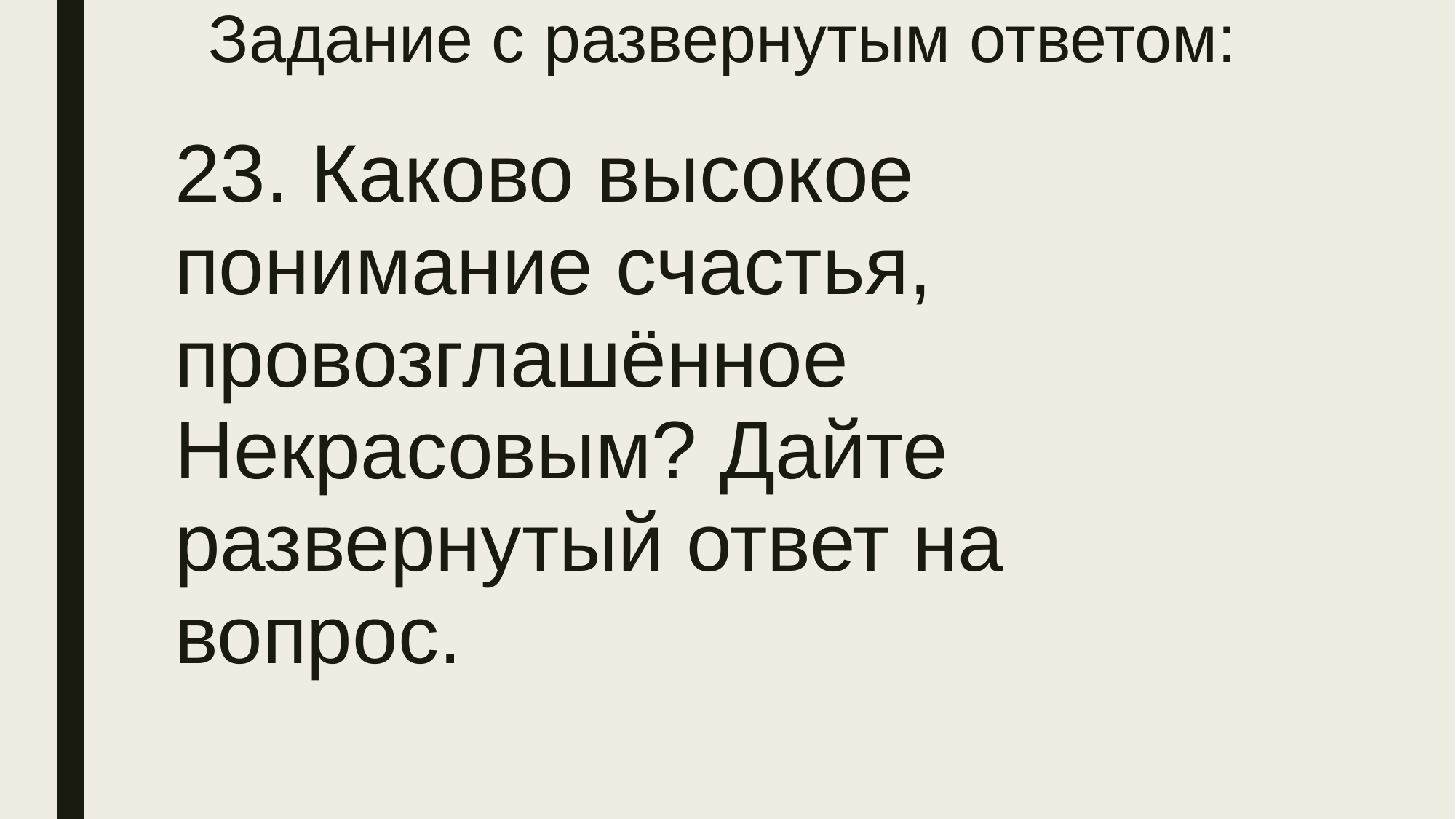

# Задание с развернутым ответом:
23. Каково высокое понимание счастья, провозглашённое Некрасовым? Дайте развернутый ответ на вопрос.